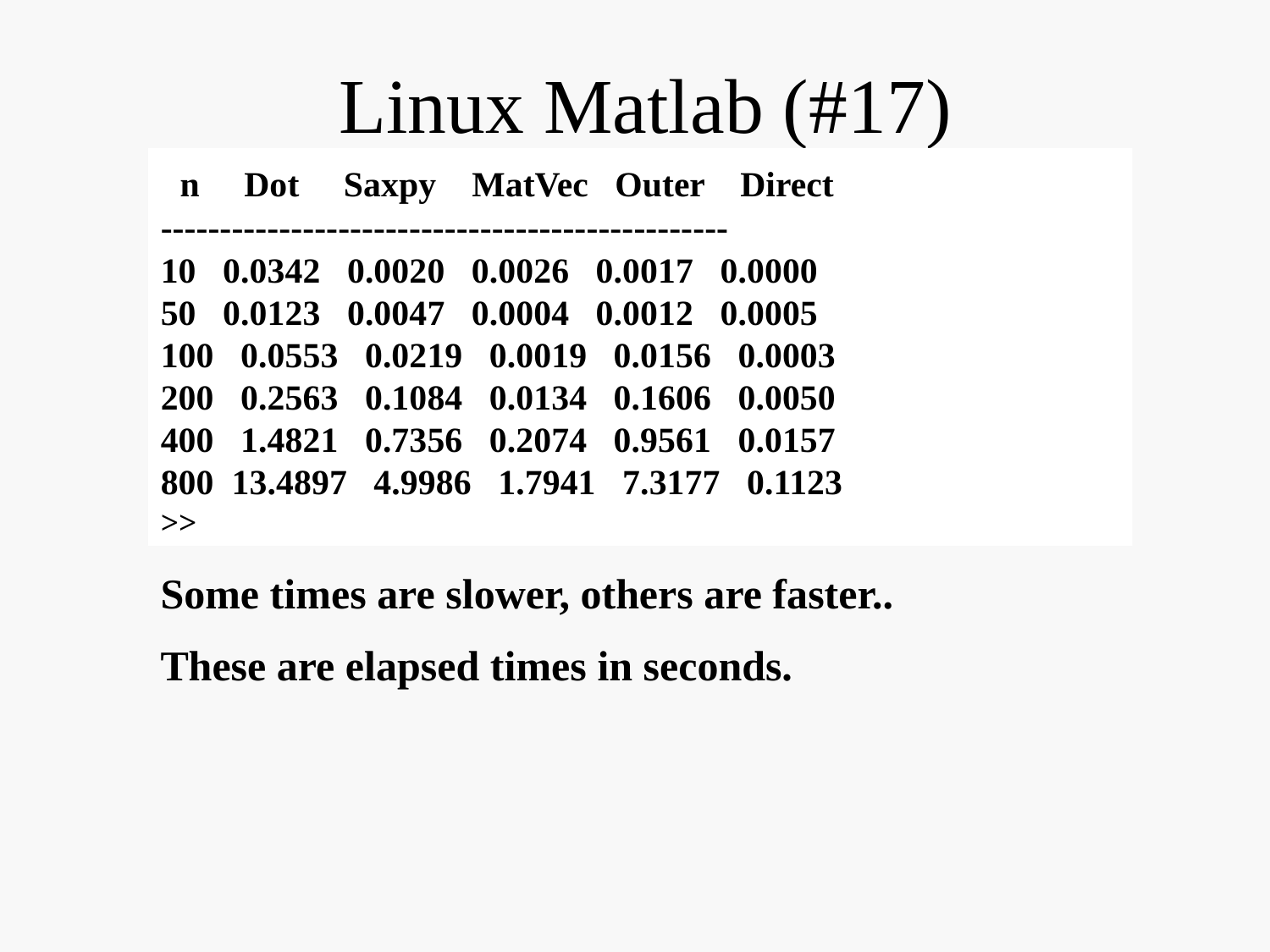

# Linux Matlab (#17) (running MatBench from text)
  n     Dot     Saxpy    MatVec   Outer    Direct
------------------------------------------------
10   0.0342   0.0020   0.0026   0.0017   0.0000
50   0.0123   0.0047   0.0004   0.0012   0.0005
100   0.0553   0.0219   0.0019   0.0156   0.0003
200   0.2563   0.1084   0.0134   0.1606   0.0050
400   1.4821   0.7356   0.2074   0.9561   0.0157
800  13.4897   4.9986   1.7941   7.3177   0.1123
>>
Some times are slower, others are faster..
These are elapsed times in seconds.